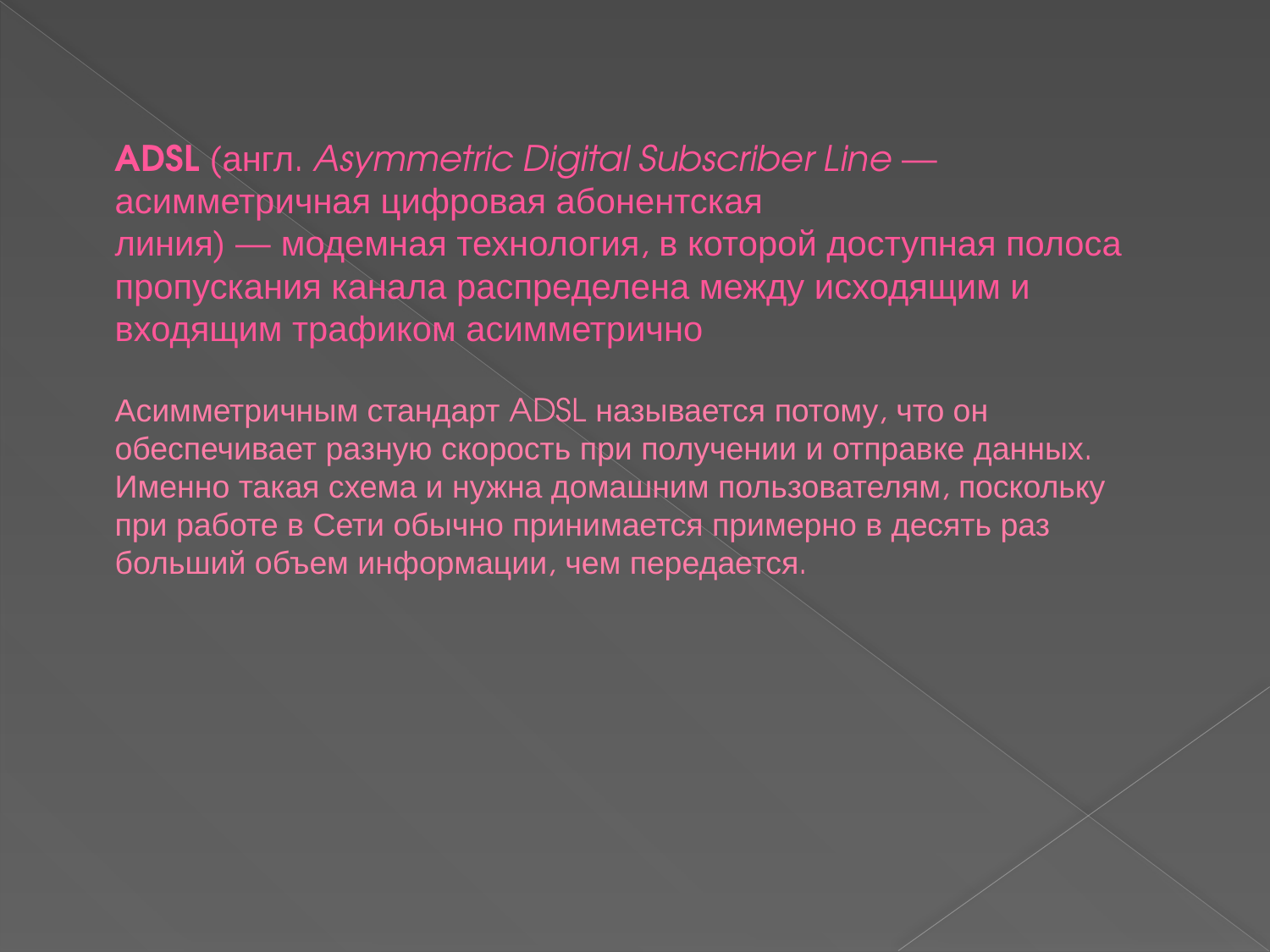

# ADSL (англ. Asymmetric Digital Subscriber Line — асимметричная цифровая абонентская линия) — модемная технология, в которой доступная полоса пропускания канала распределена между исходящим и входящим трафиком асимметрично Асимметричным стандарт ADSL называется потому, что он обеспечивает разную скорость при получении и отправке данных. Именно такая схема и нужна домашним пользователям, поскольку при работе в Сети обычно принимается примерно в десять раз больший объем информации, чем передается.